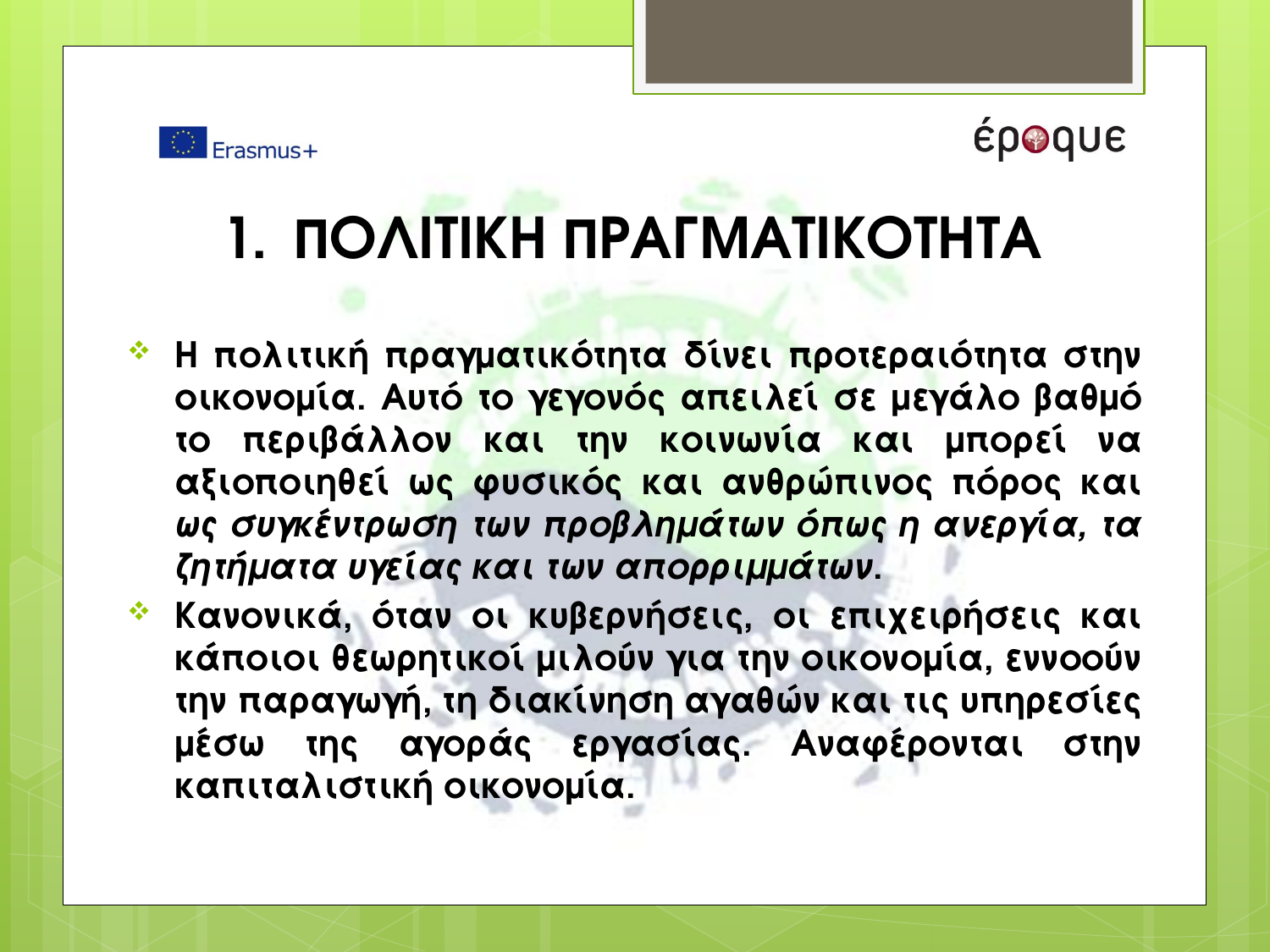

# ΠΟΛΙΤΙΚΗ ΠΡΑΓΜΑΤΙΚΟΤΗΤΑ
Η πολιτική πραγματικότητα δίνει προτεραιότητα στην οικονομία. Αυτό το γεγονός απειλεί σε μεγάλο βαθμό το περιβάλλον και την κοινωνία και μπορεί να αξιοποιηθεί ως φυσικός και ανθρώπινος πόρος και ως συγκέντρωση των προβλημάτων όπως η ανεργία, τα ζητήματα υγείας και των απορριμμάτων.
Κανονικά, όταν οι κυβερνήσεις, οι επιχειρήσεις και κάποιοι θεωρητικοί μιλούν για την οικονομία, εννοούν την παραγωγή, τη διακίνηση αγαθών και τις υπηρεσίες μέσω της αγοράς εργασίας. Αναφέρονται στην καπιταλιστική οικονομία.